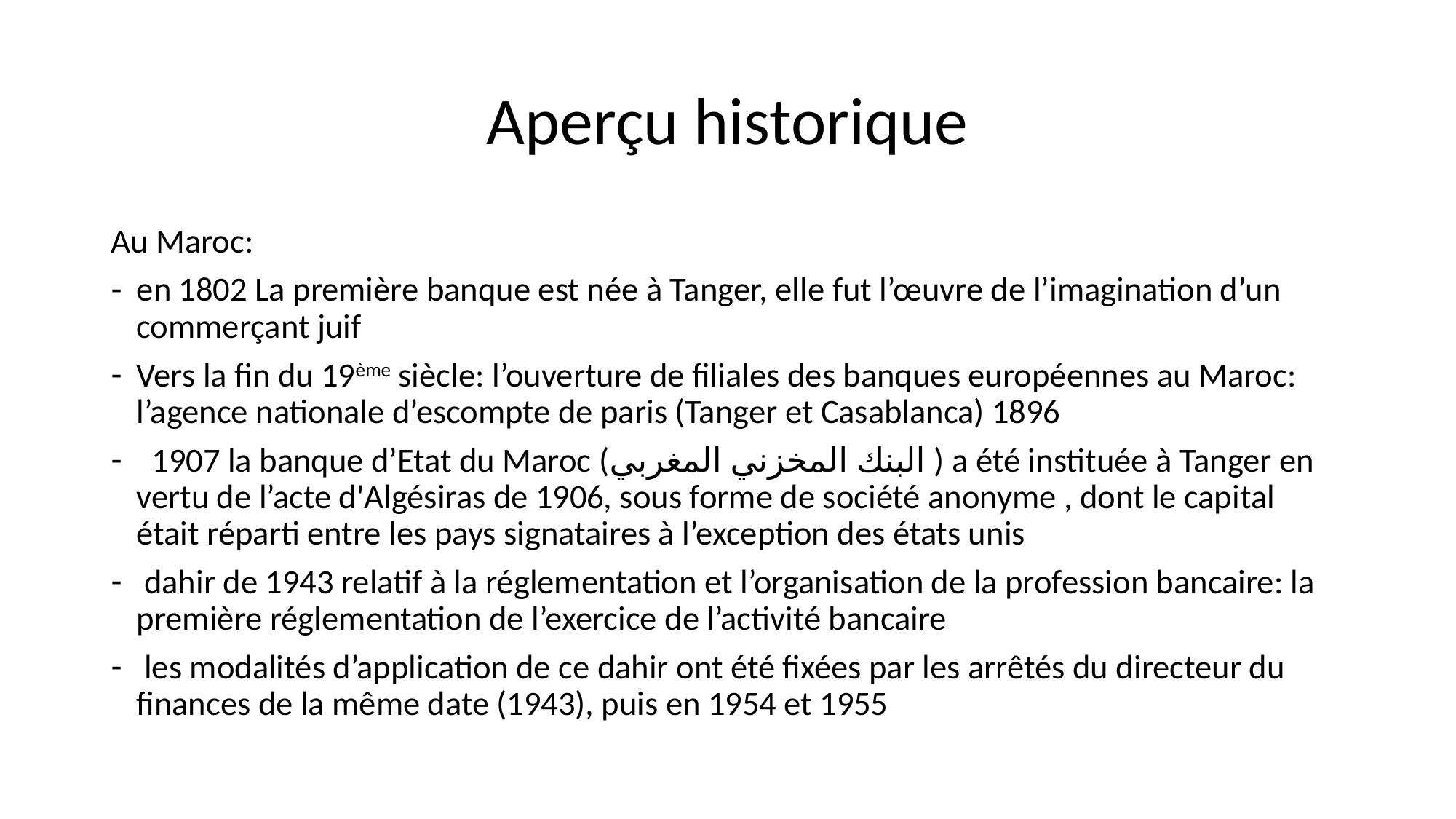

# Aperçu historique
Au Maroc:
en 1802 La première banque est née à Tanger, elle fut l’œuvre de l’imagination d’un commerçant juif
Vers la fin du 19ème siècle: l’ouverture de filiales des banques européennes au Maroc: l’agence nationale d’escompte de paris (Tanger et Casablanca) 1896
  1907 la banque d’Etat du Maroc (البنك المخزني المغربي ) a été instituée à Tanger en vertu de l’acte d'Algésiras de 1906, sous forme de société anonyme , dont le capital était réparti entre les pays signataires à l’exception des états unis
 dahir de 1943 relatif à la réglementation et l’organisation de la profession bancaire: la première réglementation de l’exercice de l’activité bancaire
 les modalités d’application de ce dahir ont été fixées par les arrêtés du directeur du finances de la même date (1943), puis en 1954 et 1955